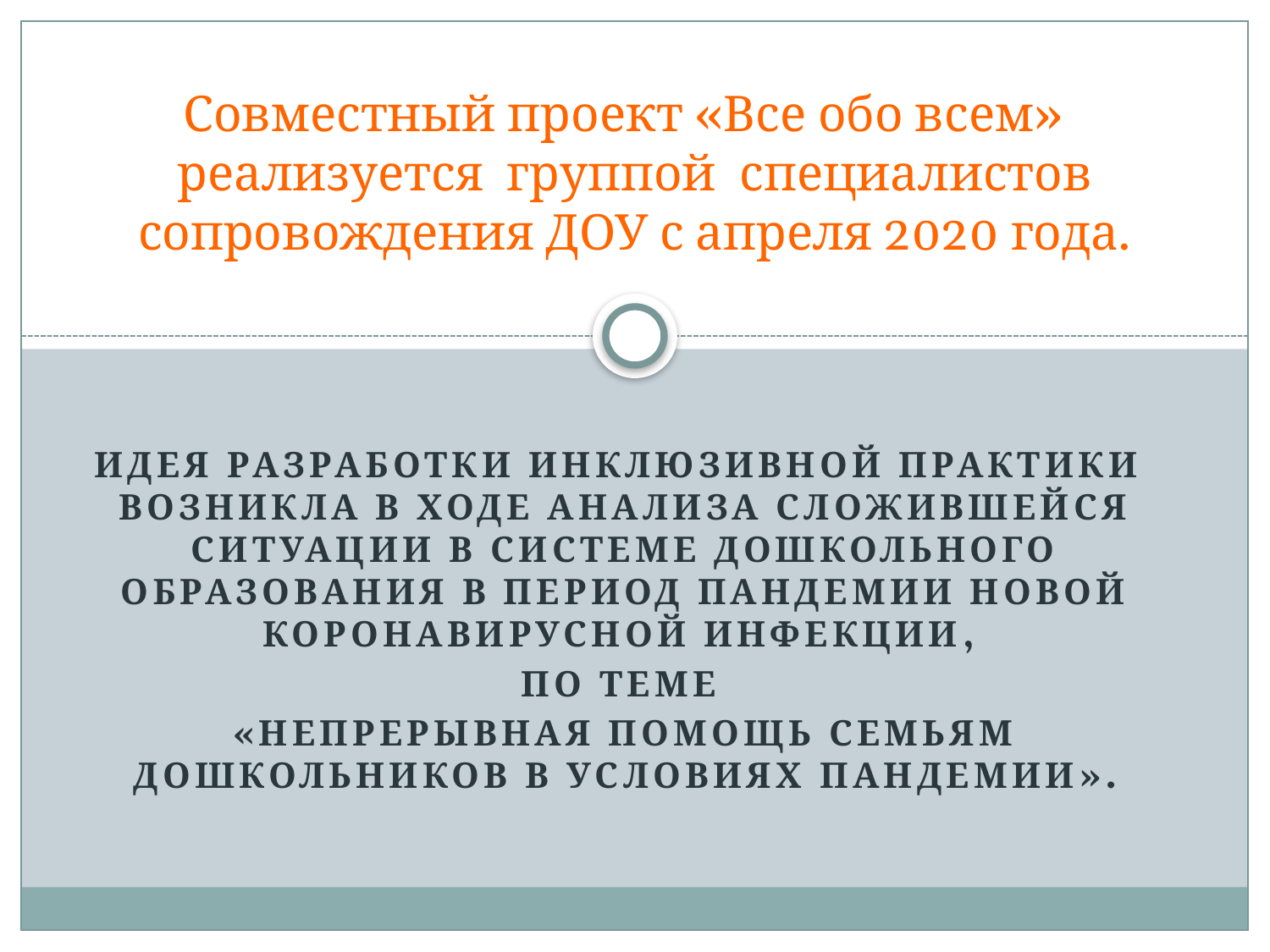

# Совместный проект «Все обо всем»   реализуется  группой  специалистов сопровождения ДОУ с апреля 2020 года.
Идея разработки инклюзивной практики  возникла в ходе анализа сложившейся ситуации в системе дошкольного образования в период пандемии новой коронавирусной инфекции,
по теме
«Непрерывная помощь семьям дошкольников в условиях пандемии».